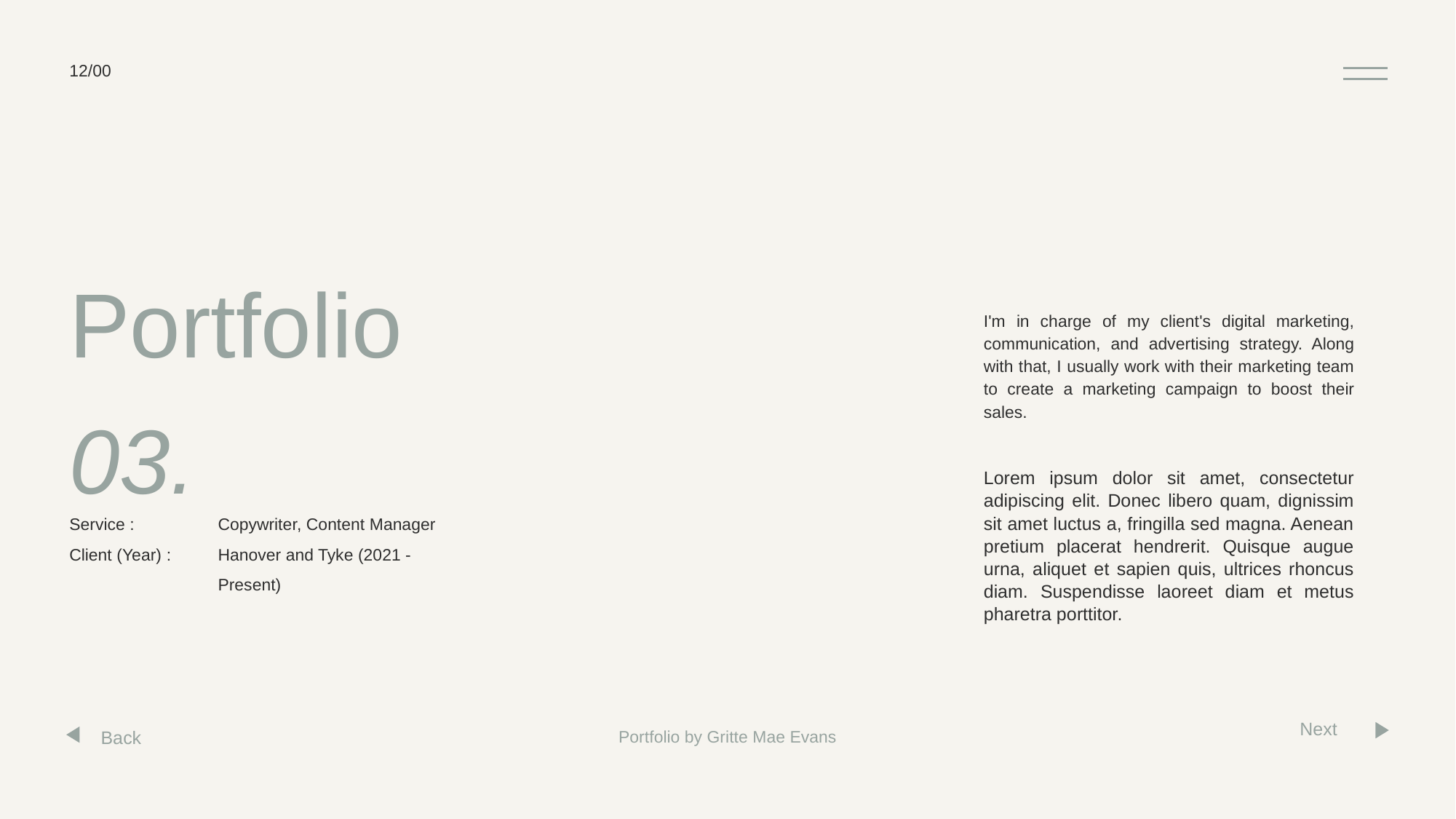

12/00

# Portfolio 03.
I'm in charge of my client's digital marketing, communication, and advertising strategy. Along with that, I usually work with their marketing team to create a marketing campaign to boost their sales.
Lorem ipsum dolor sit amet, consectetur adipiscing elit. Donec libero quam, dignissim sit amet luctus a, fringilla sed magna. Aenean pretium placerat hendrerit. Quisque augue urna, aliquet et sapien quis, ultrices rhoncus diam. Suspendisse laoreet diam et metus pharetra porttitor.
Service :
Client (Year) :
Copywriter, Content Manager Hanover and Tyke (2021 - Present)
Next
Portfolio by Gritte Mae Evans
Back